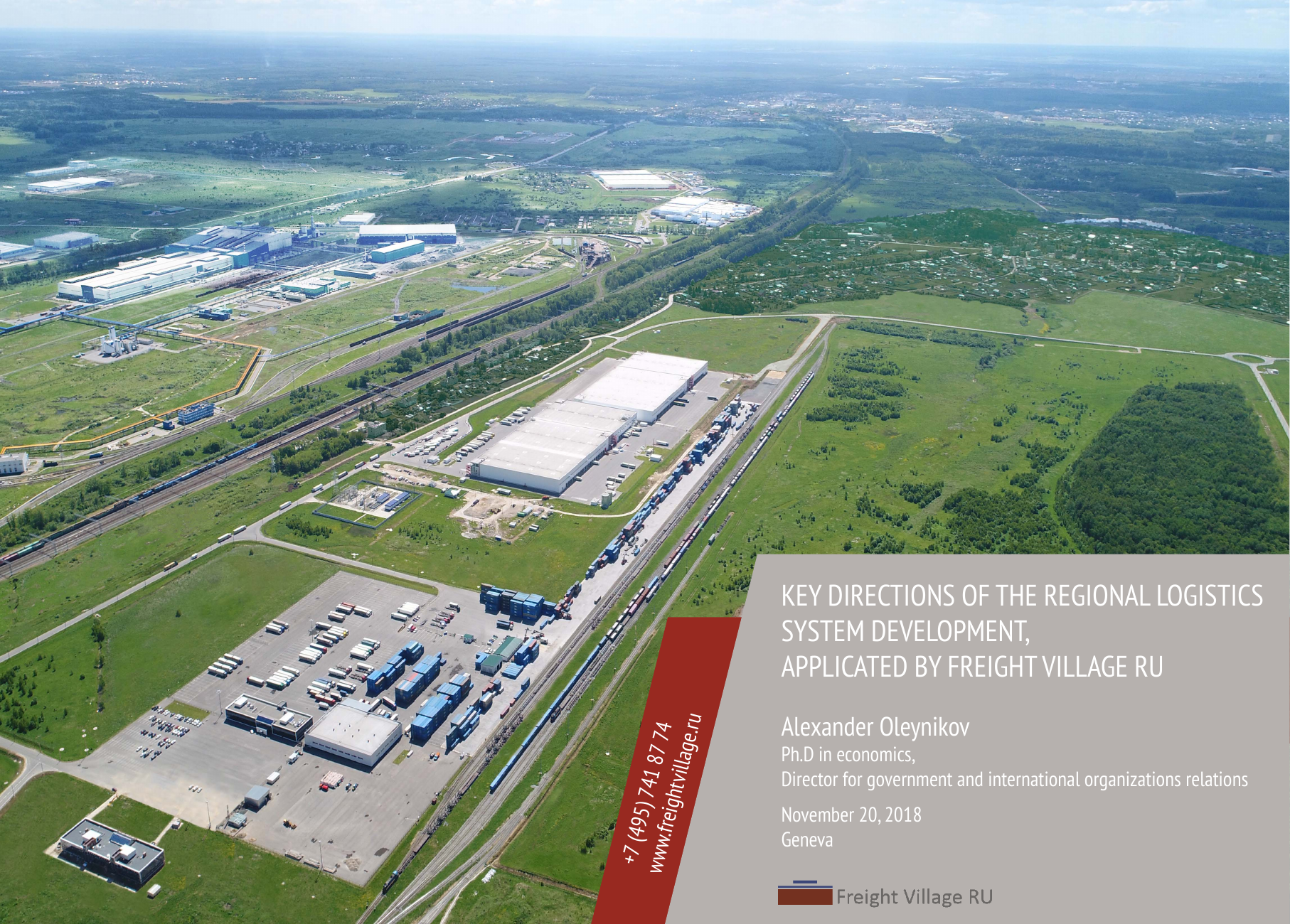

KEY DIRECTIONS OF THE REGIONAL LOGISTICS SYSTEM DEVELOPMENT,
APPLICATED BY FREIGHT VILLAGE RU
Alexander Oleynikov
Ph.D in economics,
Director for government and international organizations relations
November 20, 2018
Geneva